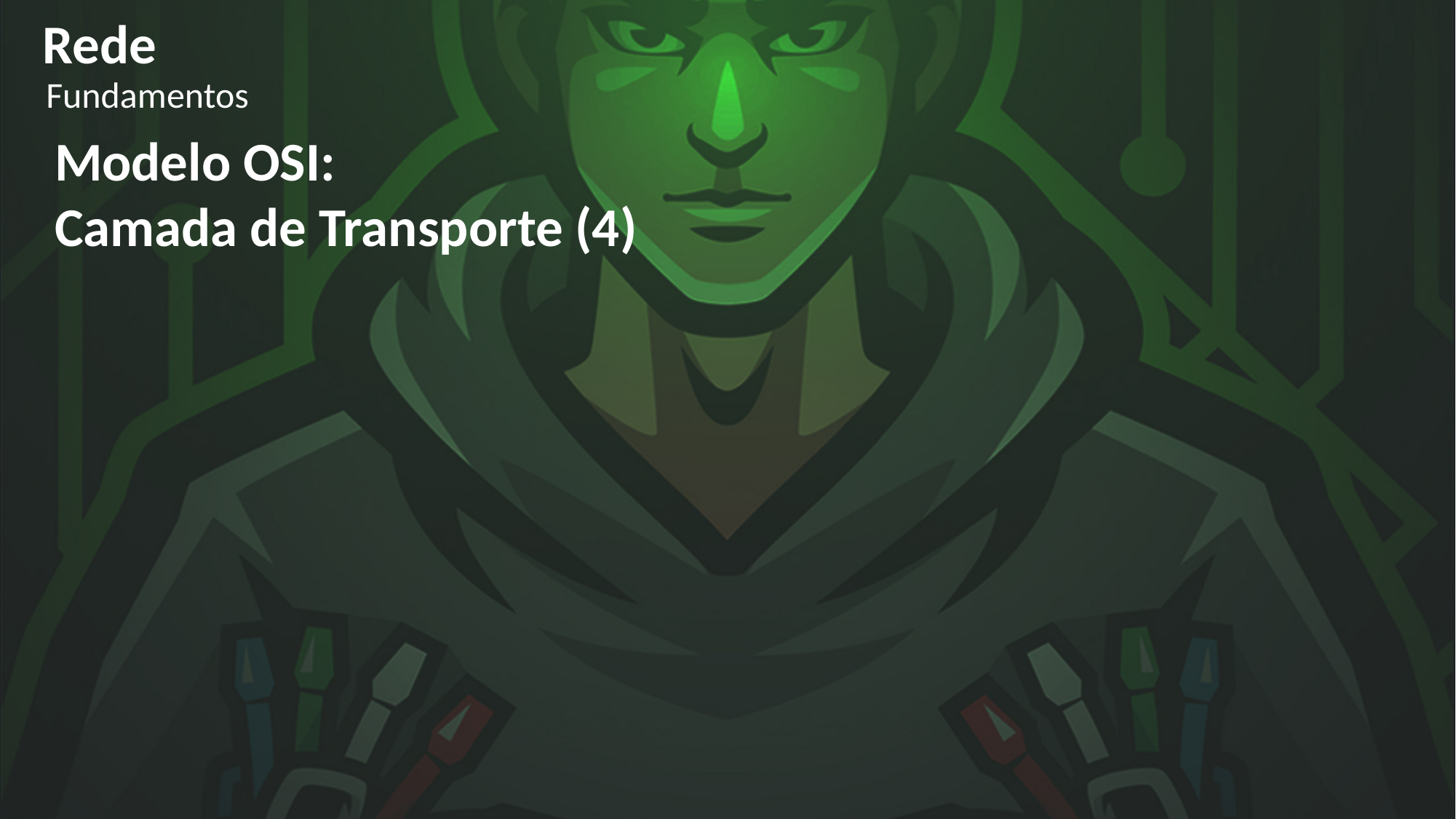

Rede
Fundamentos
Modelo OSI:
Camada de Transporte (4)